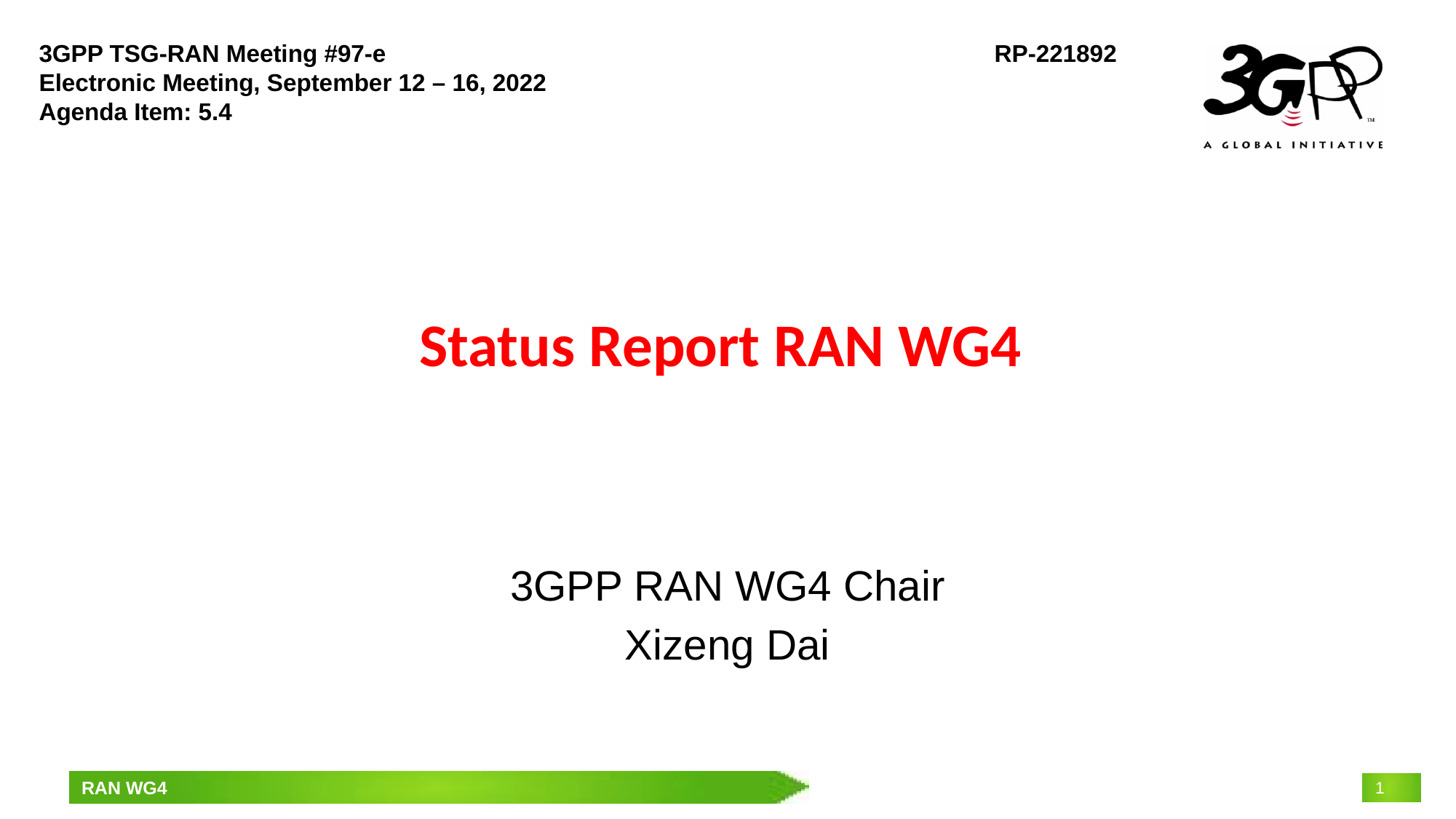

3GPP TSG-RAN Meeting #97-e
Electronic Meeting, September 12 – 16, 2022
Agenda Item: 5.4
RP-221892
# Status Report RAN WG4
3GPP RAN WG4 Chair
Xizeng Dai